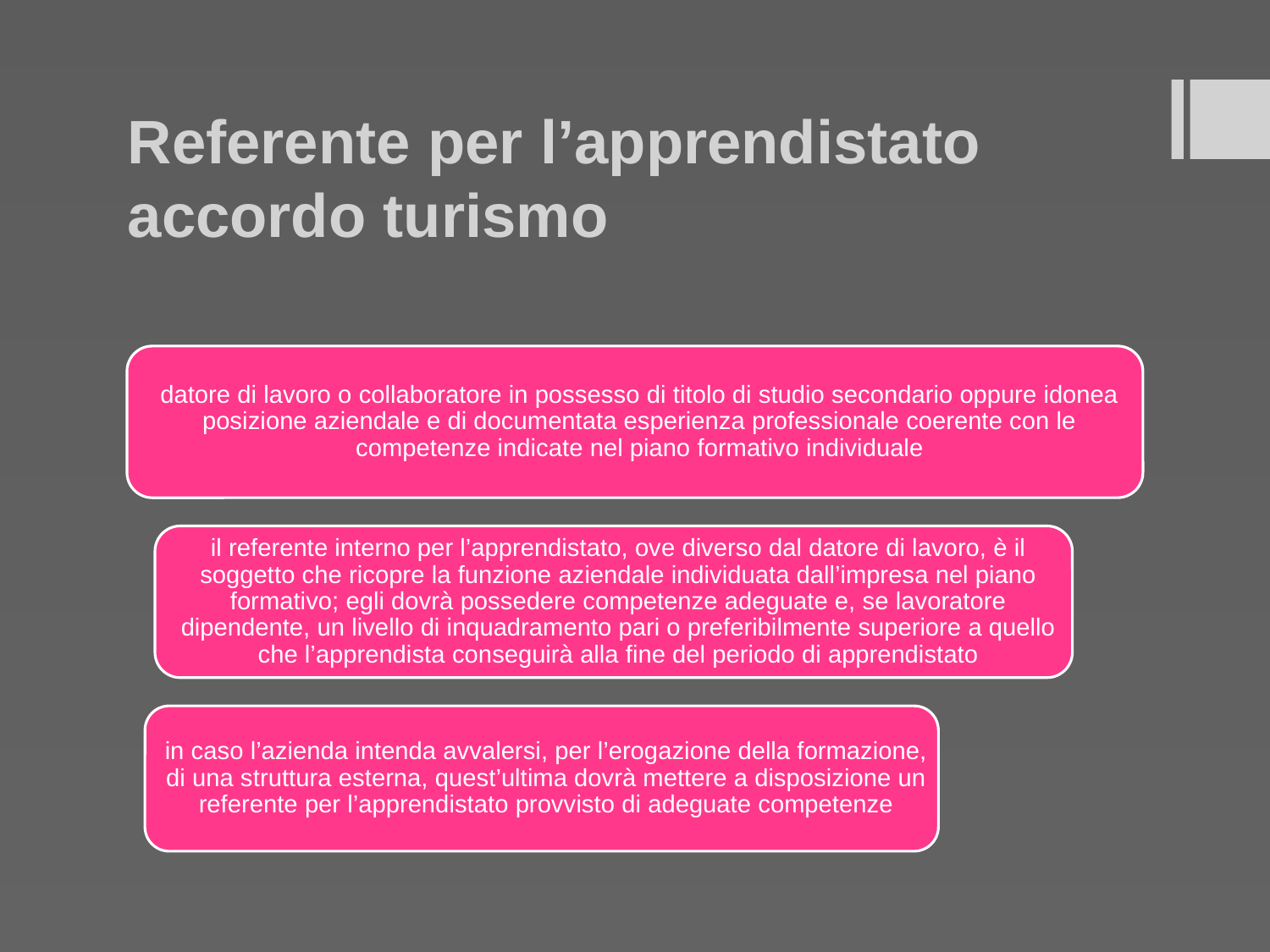

# Referente per l’apprendistato accordo turismo
datore di lavoro o collaboratore in possesso di titolo di studio secondario oppure idonea posizione aziendale e di documentata esperienza professionale coerente con le competenze indicate nel piano formativo individuale
il referente interno per l’apprendistato, ove diverso dal datore di lavoro, è il soggetto che ricopre la funzione aziendale individuata dall’impresa nel piano formativo; egli dovrà possedere competenze adeguate e, se lavoratore dipendente, un livello di inquadramento pari o preferibilmente superiore a quello che l’apprendista conseguirà alla fine del periodo di apprendistato
in caso l’azienda intenda avvalersi, per l’erogazione della formazione, di una struttura esterna, quest’ultima dovrà mettere a disposizione un referente per l’apprendistato provvisto di adeguate competenze